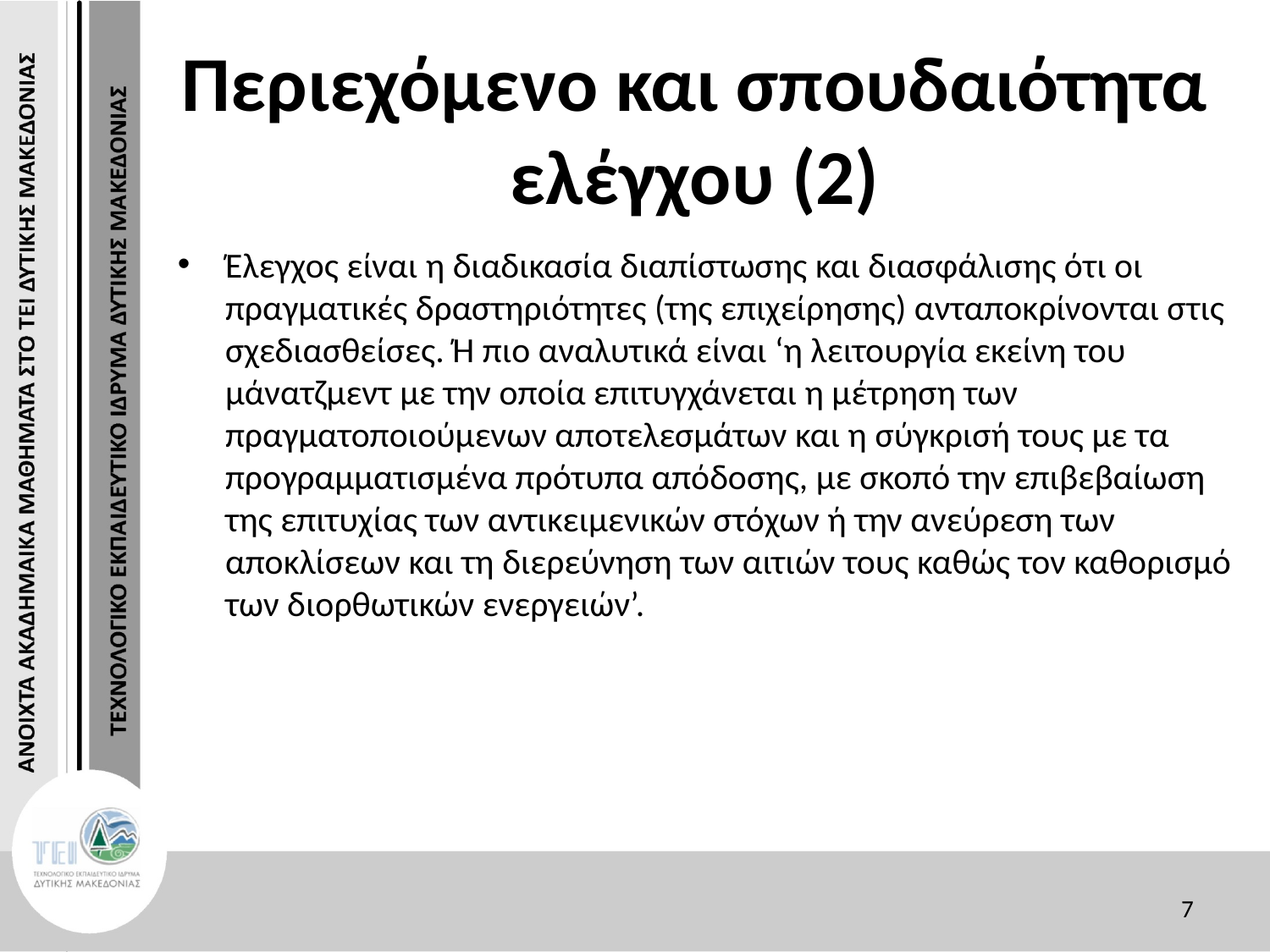

# Περιεχόμενο και σπουδαιότητα ελέγχου (2)
Έλεγχος είναι η διαδικασία διαπίστωσης και διασφάλισης ότι οι πραγματικές δραστηριότητες (της επιχείρησης) ανταποκρίνονται στις σχεδιασθείσες. Ή πιο αναλυτικά είναι ‘η λειτουργία εκείνη του μάνατζμεντ με την οποία επιτυγχάνεται η μέτρηση των πραγματοποιούμενων αποτελεσμάτων και η σύγκρισή τους με τα προγραμματισμένα πρότυπα απόδοσης, με σκοπό την επιβεβαίωση της επιτυχίας των αντικειμενικών στόχων ή την ανεύρεση των αποκλίσεων και τη διερεύνηση των αιτιών τους καθώς τον καθορισμό των διορθωτικών ενεργειών’.
7